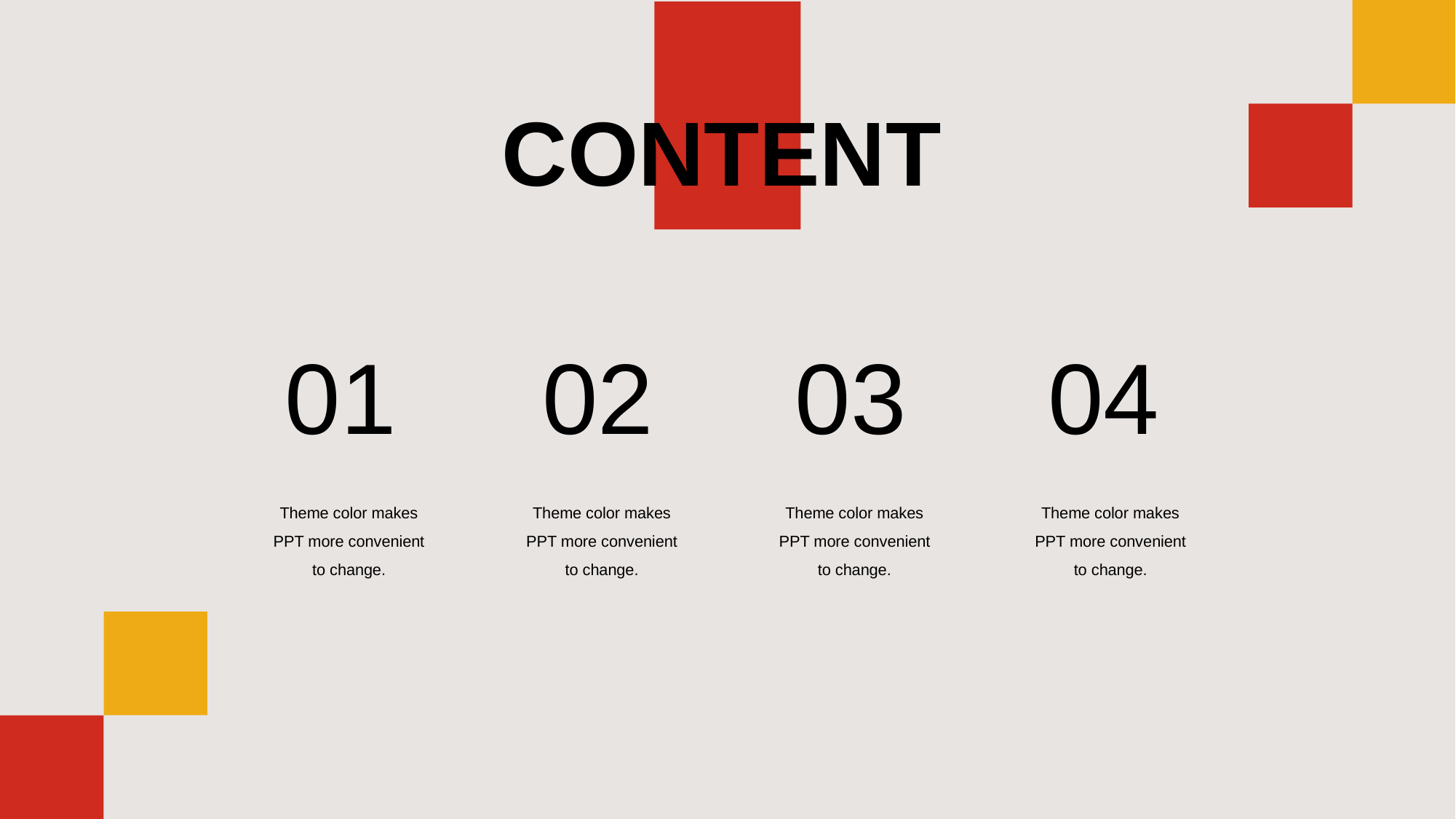

CONTENT

01
02
03
04
Theme color makes PPT more convenient to change.
Theme color makes PPT more convenient to change.
Theme color makes PPT more convenient to change.
Theme color makes PPT more convenient to change.